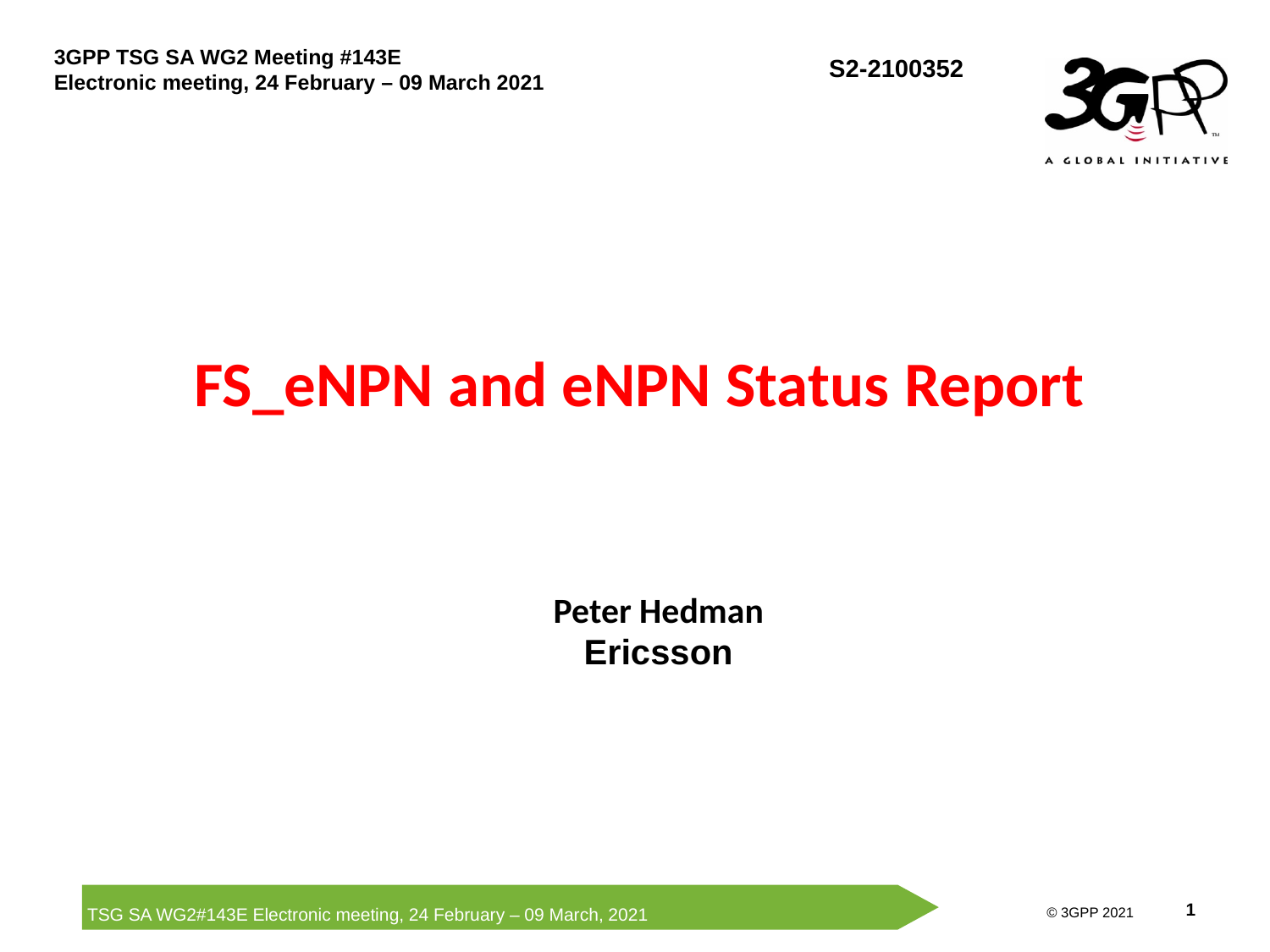

# FS_eNPN and eNPN Status Report
Peter Hedman
Ericsson